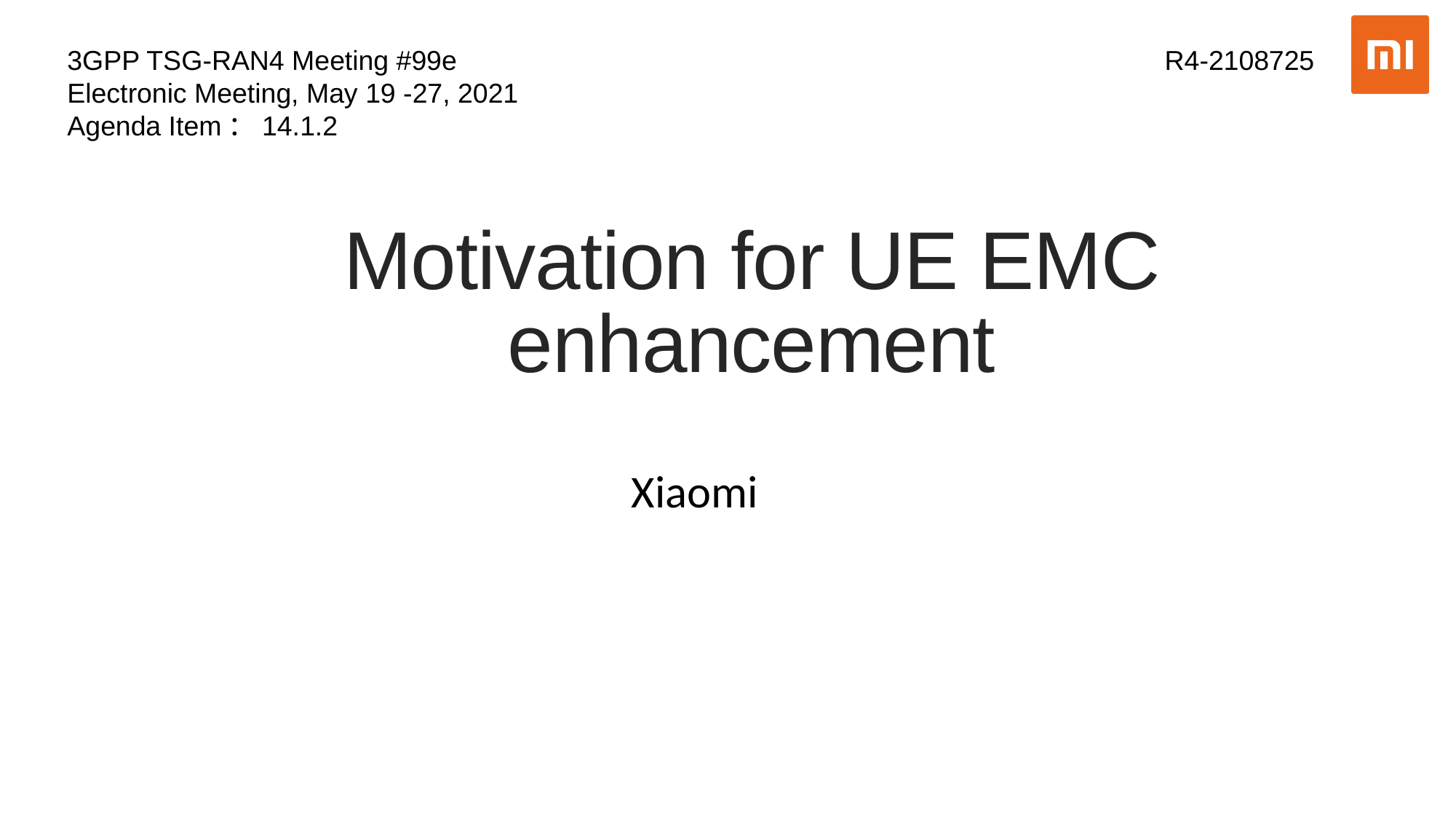

3GPP TSG-RAN4 Meeting #99e                                                                                             R4-2108725
Electronic Meeting, May 19 -27, 2021
Agenda Item：14.1.2
# Motivation for UE EMC enhancement
Xiaomi